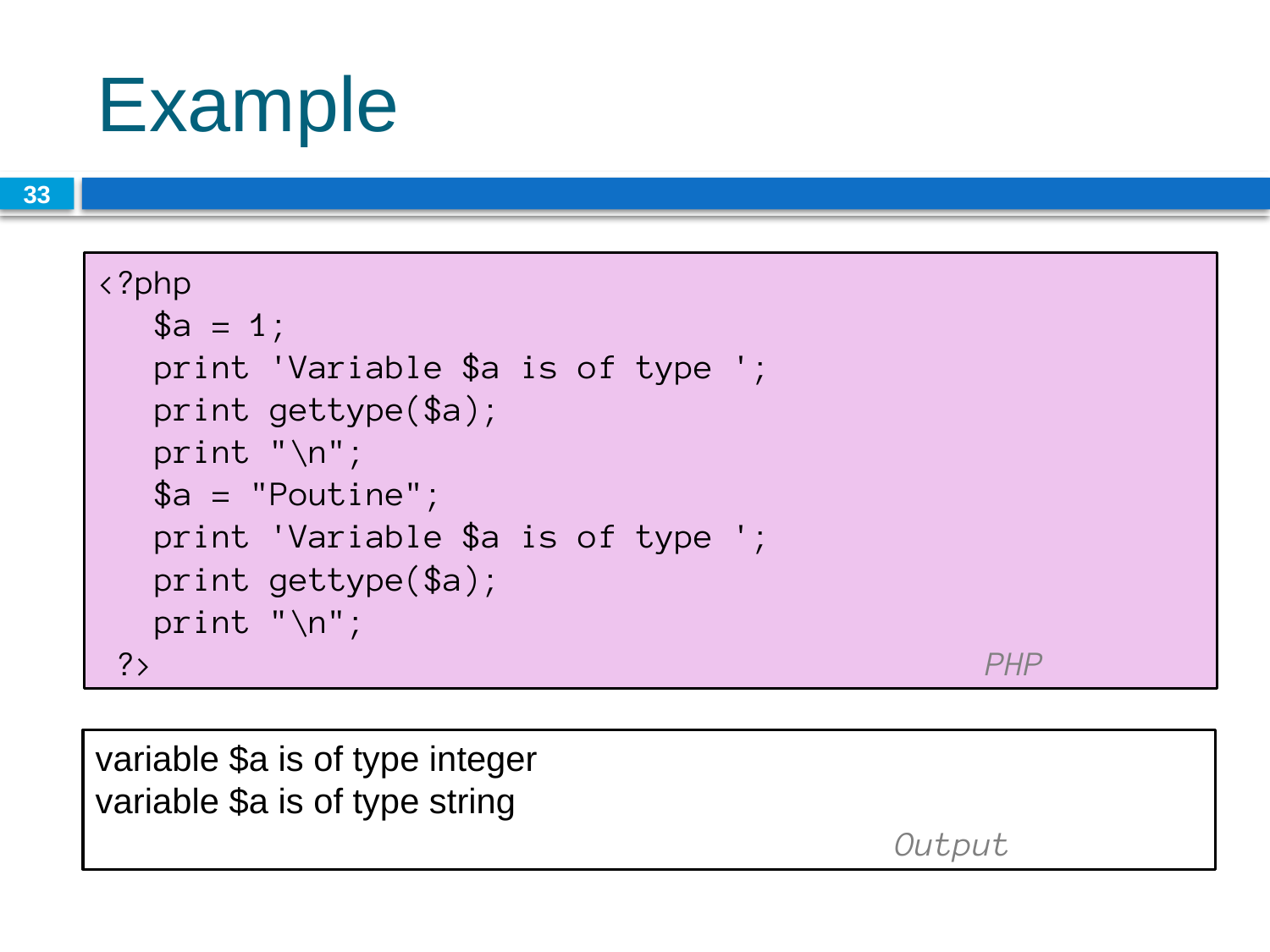

# Example
33
<?php
   $a = 1;
   print 'Variable $a is of type ';
   print gettype($a);
   print "\n";
   $a = "Poutine";
   print 'Variable $a is of type ';
   print gettype($a);
   print "\n";
 ?>		  					PHP
variable $a is of type integer
variable $a is of type string  											  Output